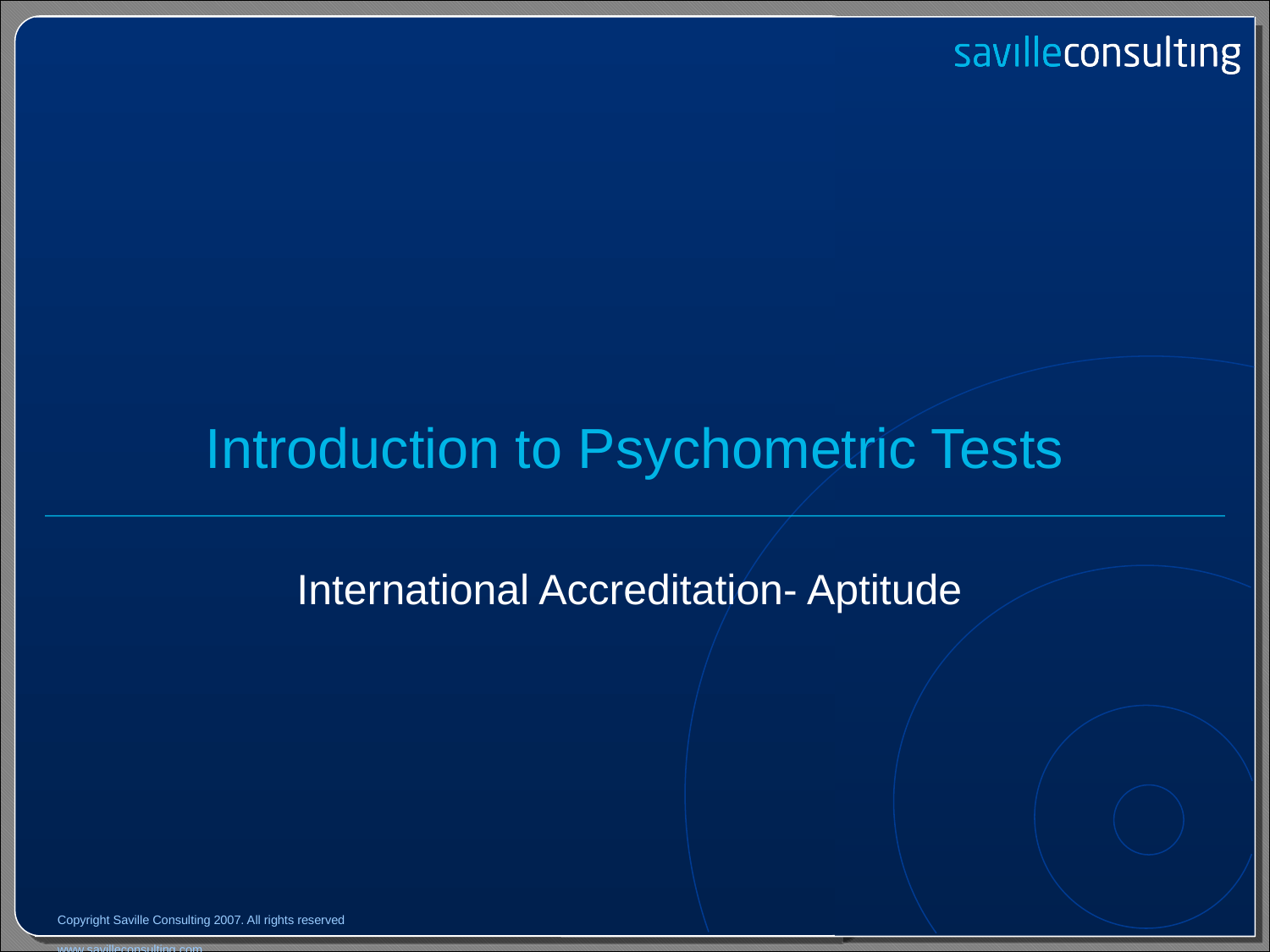

# Introduction to Psychometric Tests
International Accreditation- Aptitude